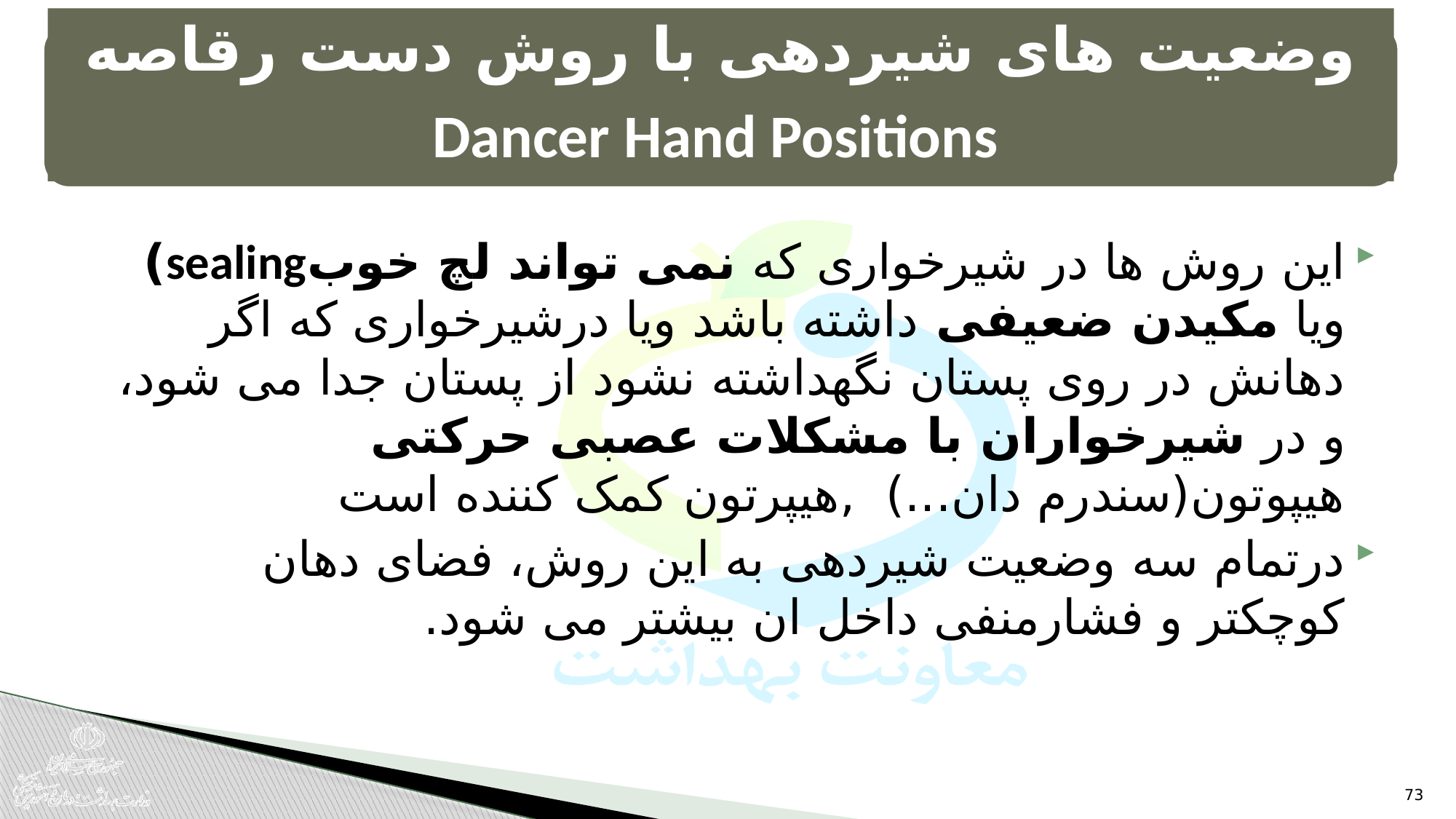

وضعیت های شیردهی با روش دست رقاصه
 Dancer Hand Positions

این روش ها در شیرخواری که نمی تواند لچ خوبsealing) ویا مکیدن ضعیفی داشته باشد ویا درشیرخواری که اگر دهانش در روی پستان نگهداشته نشود از پستان جدا می شود، و در شیرخواران با مشکلات عصبی حرکتی هیپوتون(سندرم دان...)  ,هیپرتون کمک کننده است
درتمام سه وضعیت شیردهی به این روش، فضای دهان کوچکتر و فشارمنفی داخل ان بیشتر می شود.
73